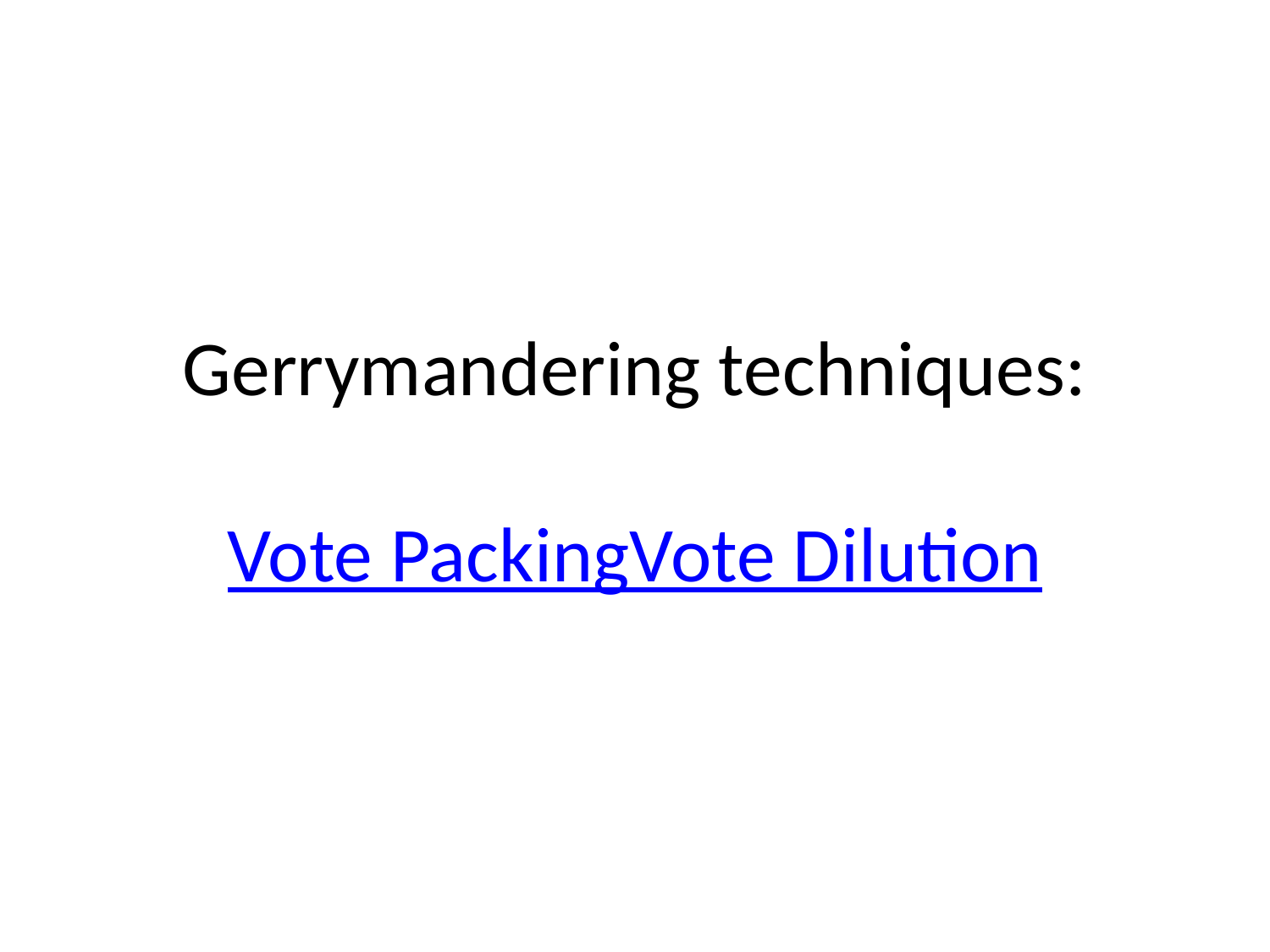

# Gerrymandering techniques: Vote Packing Vote Dilution